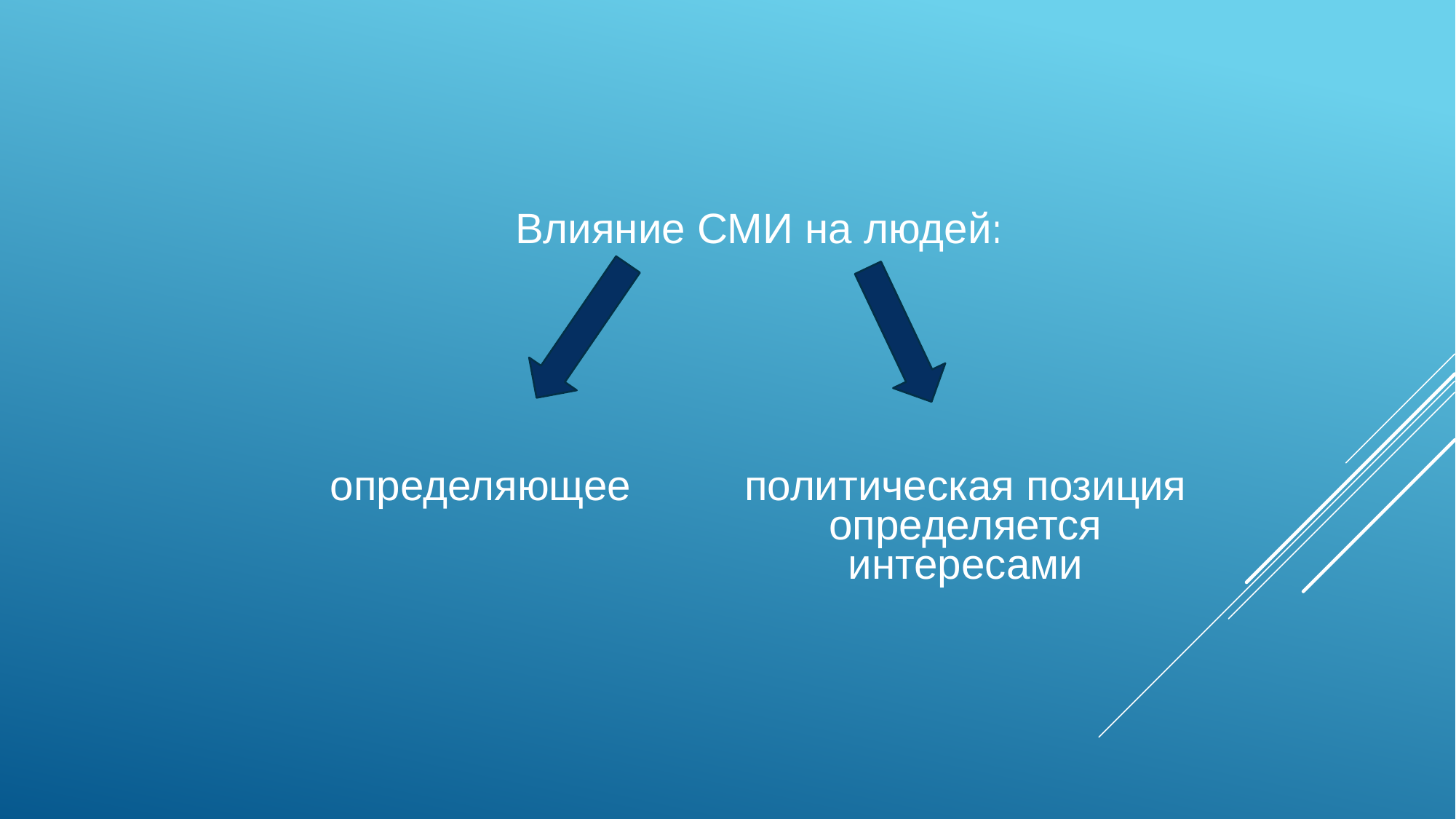

Влияние СМИ на людей:

| определяющее | политическая позиция определяется интересами |
| --- | --- |